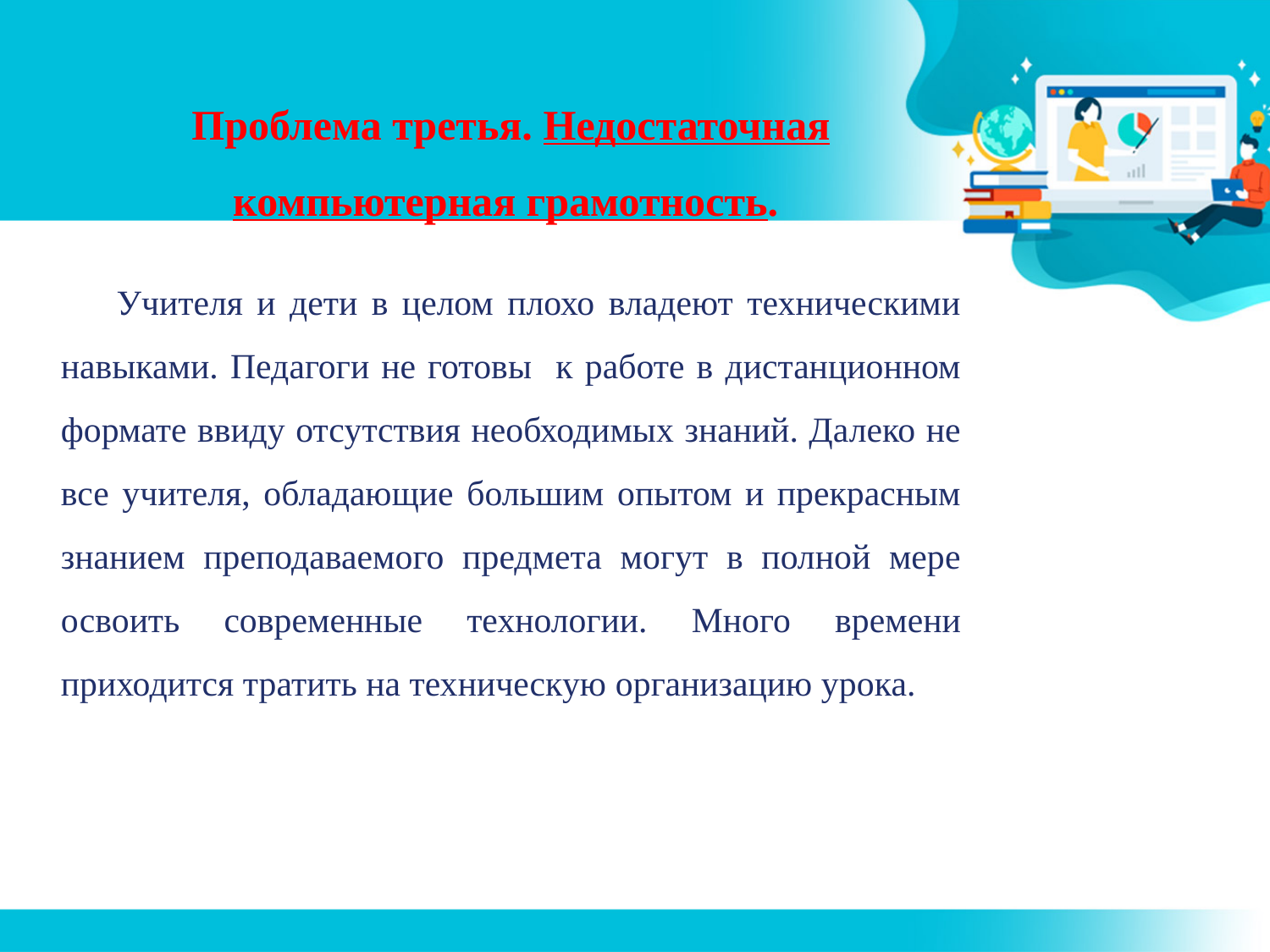

Проблема третья. Недостаточная компьютерная грамотность.
    Учителя и дети в целом плохо владеют техническими навыками. Педагоги не готовы  к работе в дистанционном формате ввиду отсутствия необходимых знаний. Далеко не все учителя, обладающие большим опытом и прекрасным знанием преподаваемого предмета могут в полной мере освоить современные технологии. Много времени приходится тратить на техническую организацию урока.